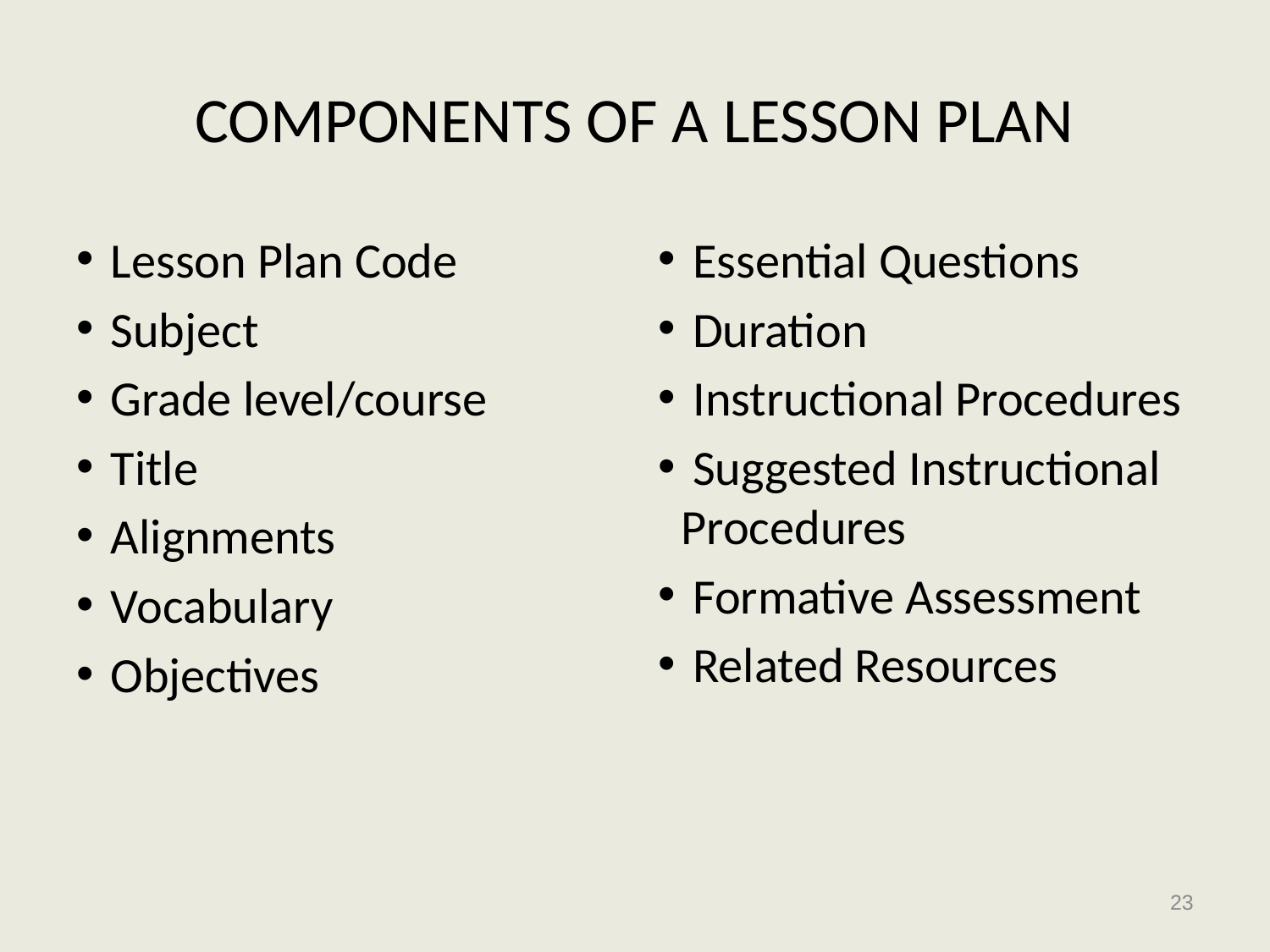

# COMPONENTS OF A LESSON PLAN
 Lesson Plan Code
 Subject
 Grade level/course
 Title
 Alignments
 Vocabulary
 Objectives

 Essential Questions
 Duration
 Instructional Procedures
 Suggested Instructional Procedures
 Formative Assessment
 Related Resources

23